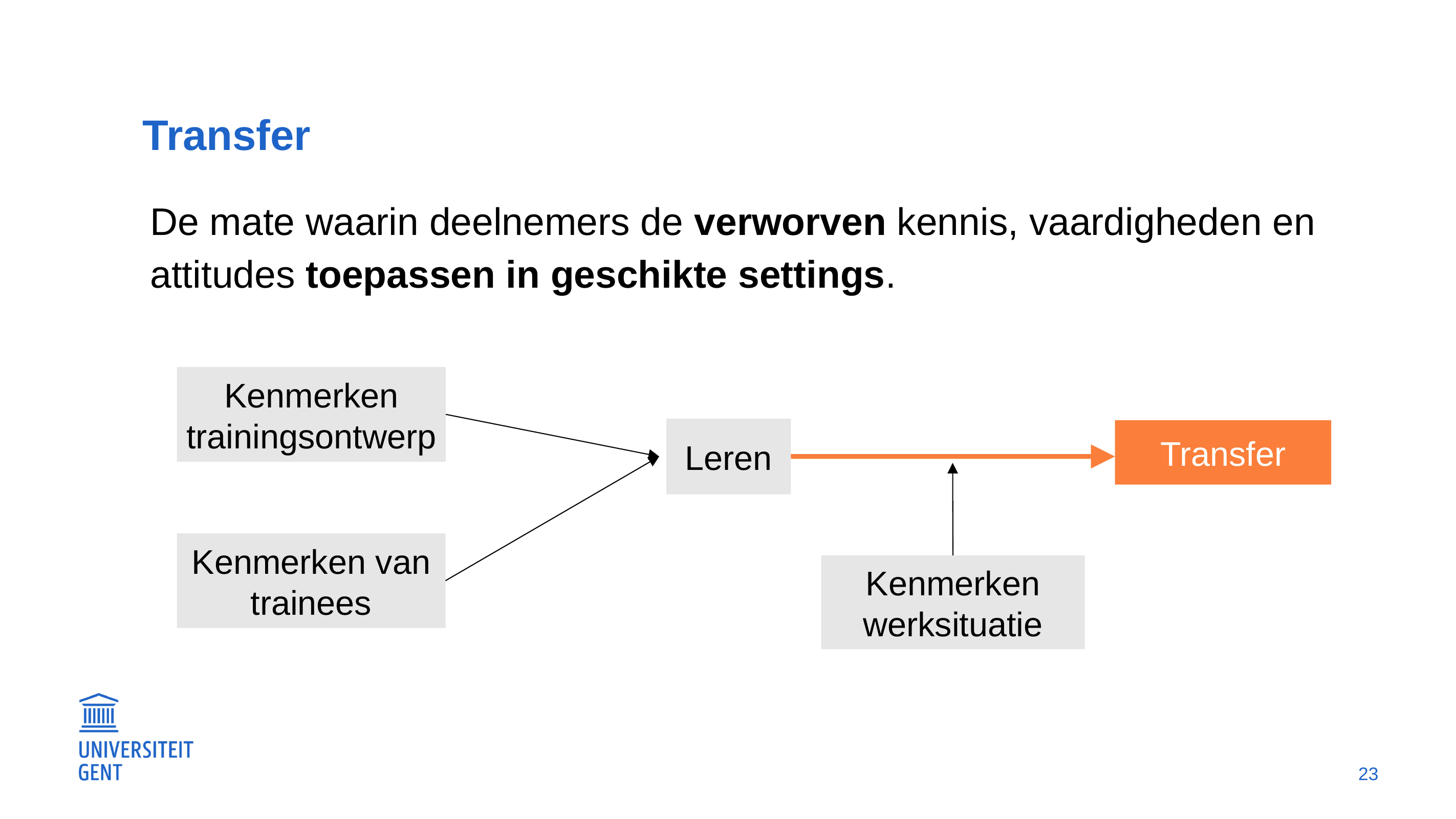

Transfer
De mate waarin deelnemers de verworven kennis, vaardigheden en attitudes toepassen in geschikte settings.
Kenmerken trainingsontwerp
Leren
Transfer
Kenmerken van trainees
Kenmerken werksituatie
23